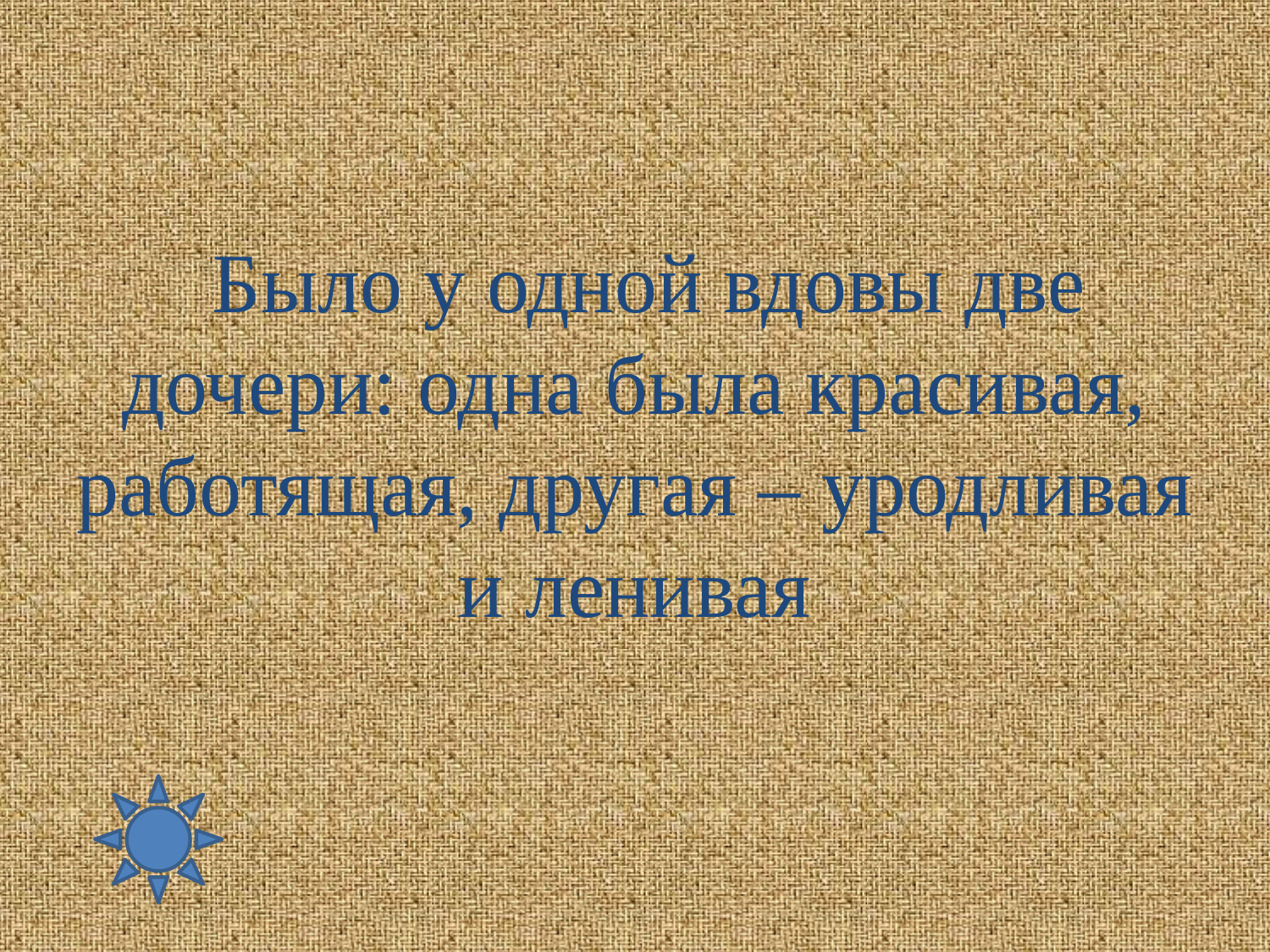

#
  Было у одной вдовы две дочери: одна была красивая, работящая, другая – уродливая и ленивая